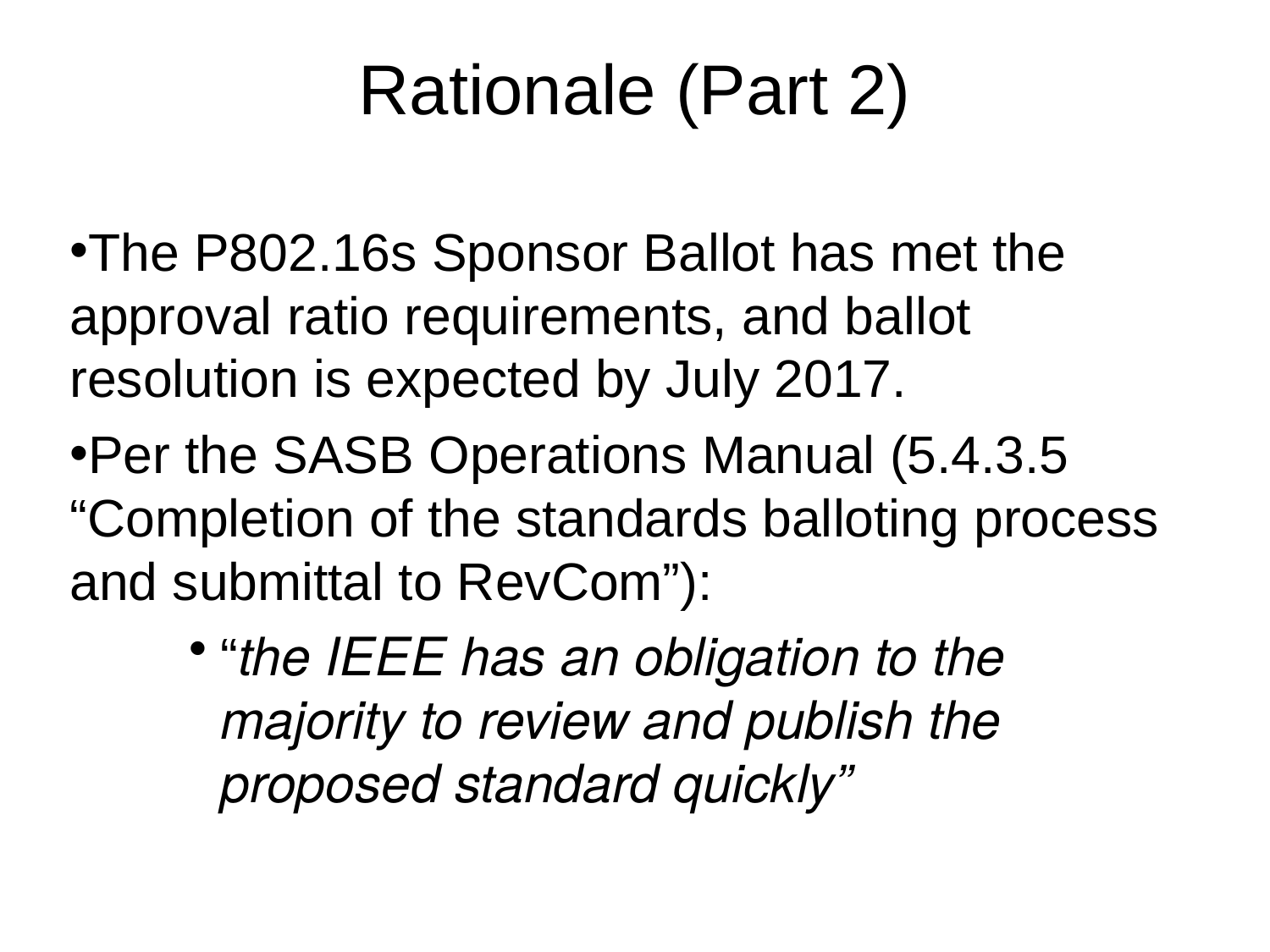

# Rationale (Part 2)
The P802.16s Sponsor Ballot has met the approval ratio requirements, and ballot resolution is expected by July 2017.
Per the SASB Operations Manual (5.4.3.5 “Completion of the standards balloting process and submittal to RevCom”):
“the IEEE has an obligation to the majority to review and publish the proposed standard quickly”